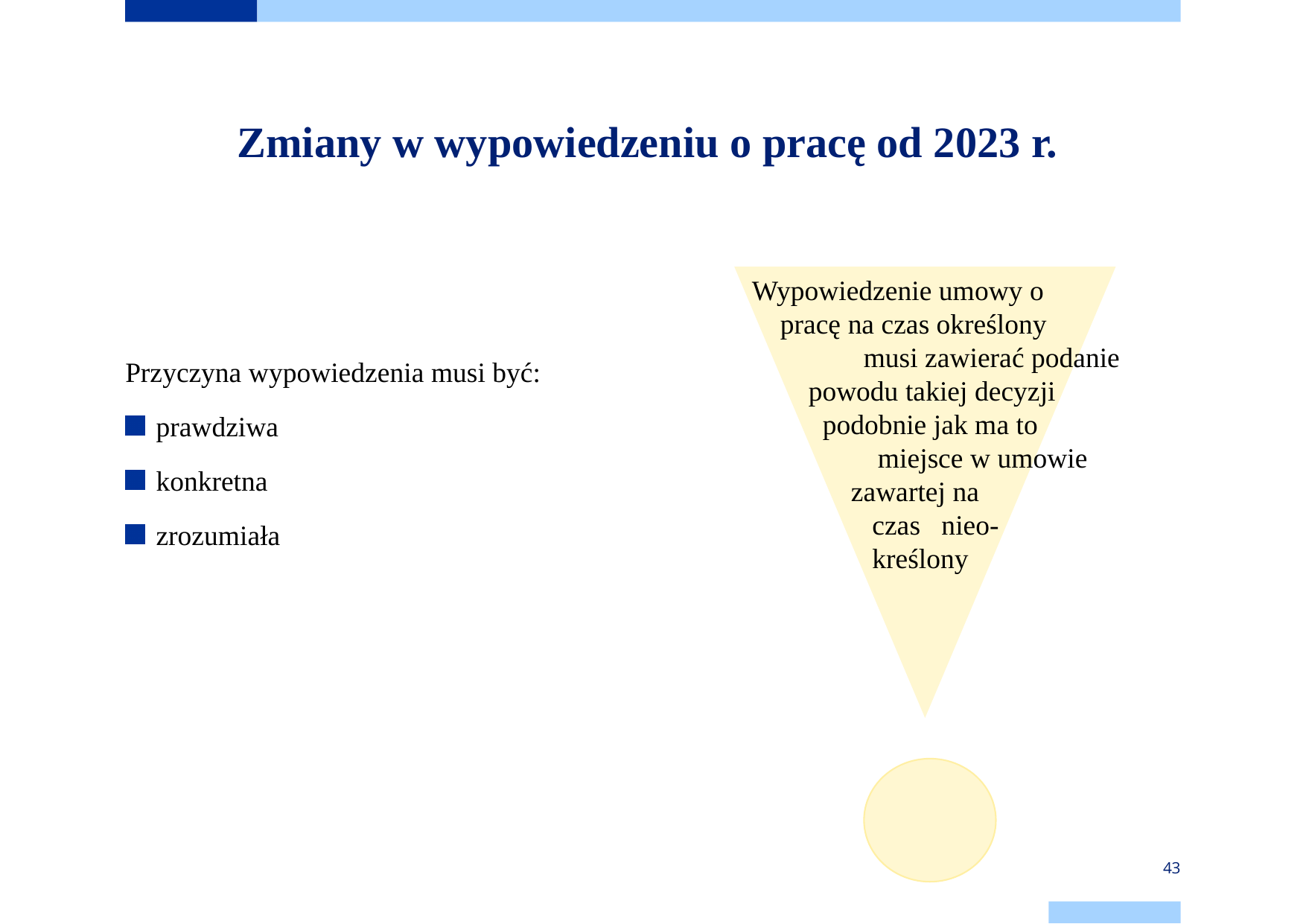

# Zmiany w wypowiedzeniu o pracę od 2023 r.

Przyczyna wypowiedzenia musi być:
prawdziwa
konkretna
zrozumiała

Wypowiedzenie umowy o
    pracę na czas określony      	musi zawierać podanie
        powodu takiej decyzji
          podobnie jak ma to
	  miejsce w umowie
              zawartej na
                 czas   nieo-
                 kreślony

43